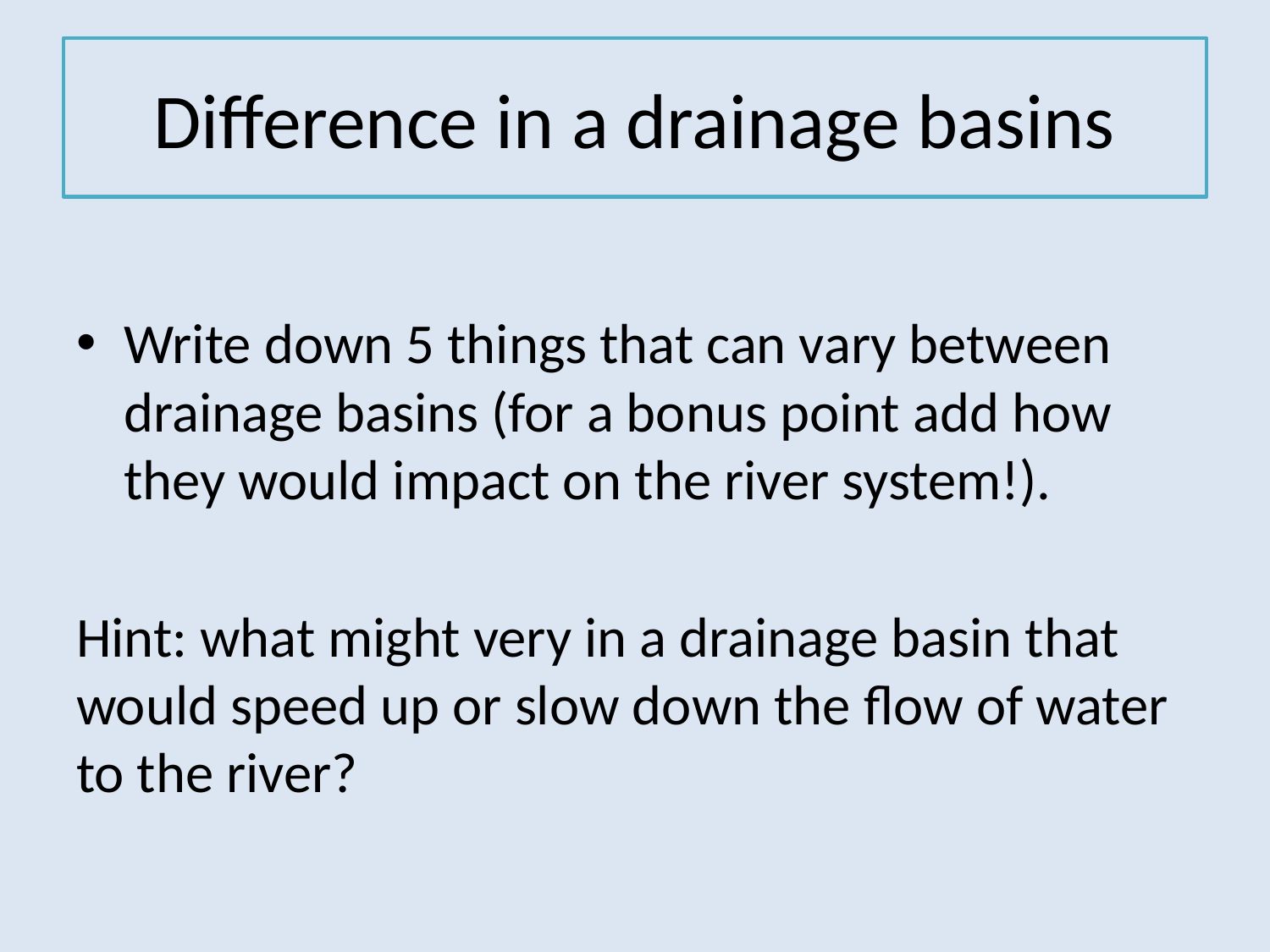

# Difference in a drainage basins

Write down 5 things that can vary between drainage basins (for a bonus point add how they would impact on the river system!).

Hint: what might very in a drainage basin that would speed up or slow down the flow of water to the river?